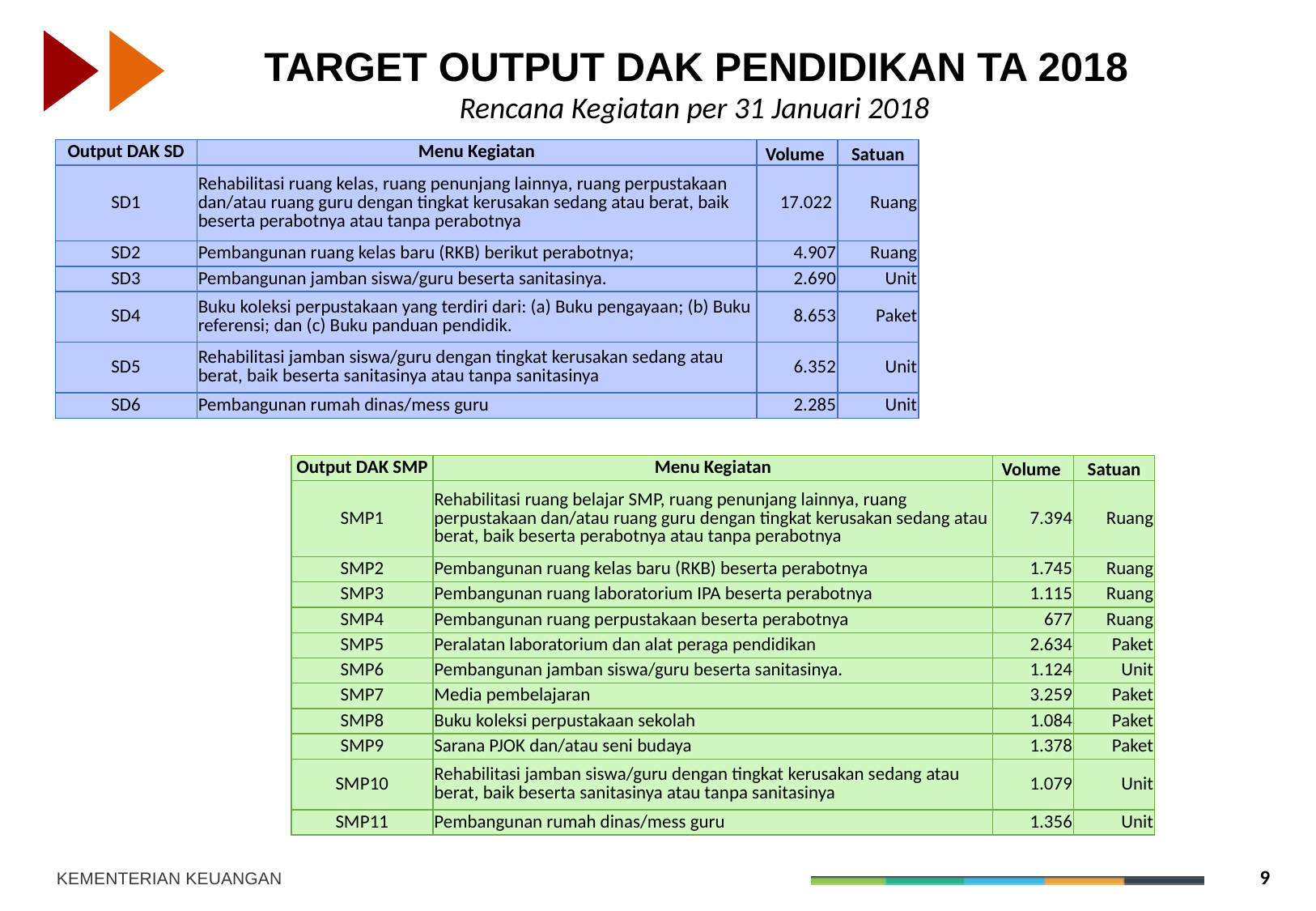

TARGET OUTPUT DAK PENDIDIKAN TA 2018
Rencana Kegiatan per 31 Januari 2018
(dalam Miliar Rupiah)
| Output DAK SD | Menu Kegiatan | Volume | Satuan |
| --- | --- | --- | --- |
| SD1 | Rehabilitasi ruang kelas, ruang penunjang lainnya, ruang perpustakaan dan/atau ruang guru dengan tingkat kerusakan sedang atau berat, baik beserta perabotnya atau tanpa perabotnya | 17.022 | Ruang |
| SD2 | Pembangunan ruang kelas baru (RKB) berikut perabotnya; | 4.907 | Ruang |
| SD3 | Pembangunan jamban siswa/guru beserta sanitasinya. | 2.690 | Unit |
| SD4 | Buku koleksi perpustakaan yang terdiri dari: (a) Buku pengayaan; (b) Buku referensi; dan (c) Buku panduan pendidik. | 8.653 | Paket |
| SD5 | Rehabilitasi jamban siswa/guru dengan tingkat kerusakan sedang atau berat, baik beserta sanitasinya atau tanpa sanitasinya | 6.352 | Unit |
| SD6 | Pembangunan rumah dinas/mess guru | 2.285 | Unit |
| Output DAK SMP | Menu Kegiatan | Volume | Satuan |
| --- | --- | --- | --- |
| SMP1 | Rehabilitasi ruang belajar SMP, ruang penunjang lainnya, ruang perpustakaan dan/atau ruang guru dengan tingkat kerusakan sedang atau berat, baik beserta perabotnya atau tanpa perabotnya | 7.394 | Ruang |
| SMP2 | Pembangunan ruang kelas baru (RKB) beserta perabotnya | 1.745 | Ruang |
| SMP3 | Pembangunan ruang laboratorium IPA beserta perabotnya | 1.115 | Ruang |
| SMP4 | Pembangunan ruang perpustakaan beserta perabotnya | 677 | Ruang |
| SMP5 | Peralatan laboratorium dan alat peraga pendidikan | 2.634 | Paket |
| SMP6 | Pembangunan jamban siswa/guru beserta sanitasinya. | 1.124 | Unit |
| SMP7 | Media pembelajaran | 3.259 | Paket |
| SMP8 | Buku koleksi perpustakaan sekolah | 1.084 | Paket |
| SMP9 | Sarana PJOK dan/atau seni budaya | 1.378 | Paket |
| SMP10 | Rehabilitasi jamban siswa/guru dengan tingkat kerusakan sedang atau berat, baik beserta sanitasinya atau tanpa sanitasinya | 1.079 | Unit |
| SMP11 | Pembangunan rumah dinas/mess guru | 1.356 | Unit |
9